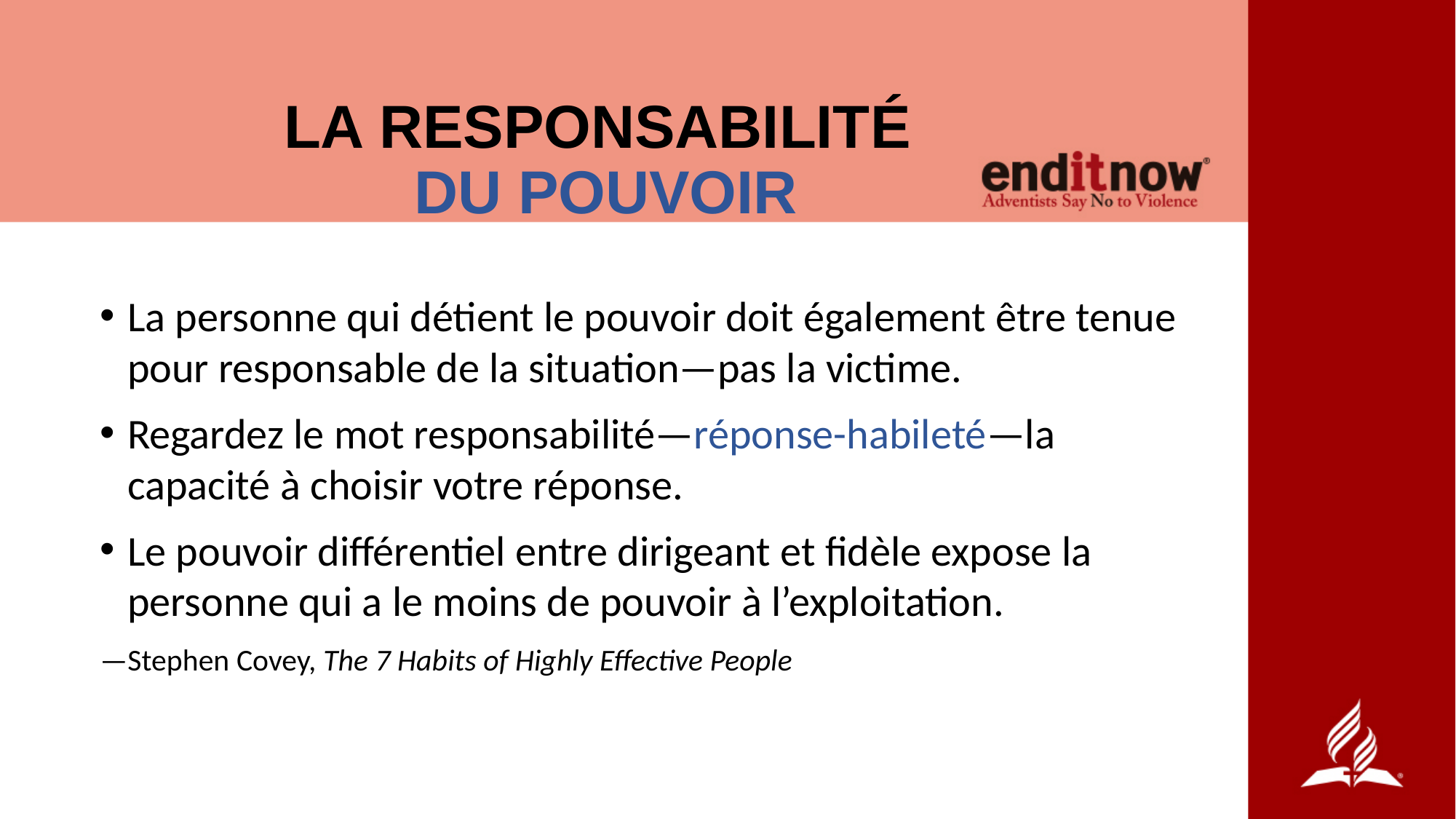

# LA RESPONSABILITÉ DU POUVOIR

La personne qui détient le pouvoir doit également être tenue pour responsable de la situation—pas la victime.
Regardez le mot responsabilité—réponse-habileté—la capacité à choisir votre réponse.
Le pouvoir différentiel entre dirigeant et fidèle expose la personne qui a le moins de pouvoir à l’exploitation.
—Stephen Covey, The 7 Habits of Highly Effective People